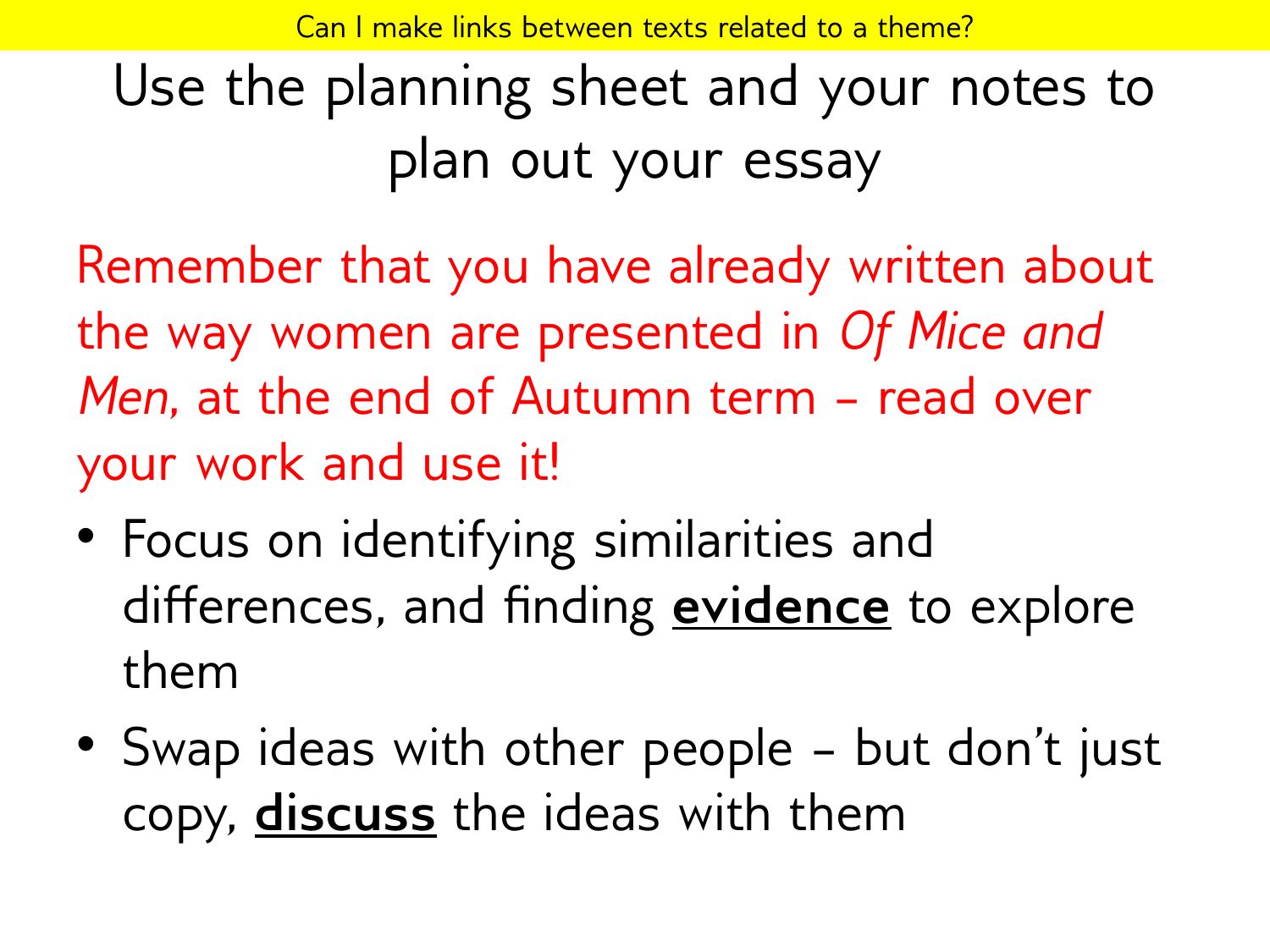

Can I make links between texts related to a theme?
# Use the planning sheet and your notes to plan out your essay
Remember that you have already written about the way women are presented in Of Mice and Men, at the end of Autumn term – read over your work and use it!
Focus on identifying similarities and differences, and finding evidence to explore them
Swap ideas with other people – but don’t just copy, discuss the ideas with them